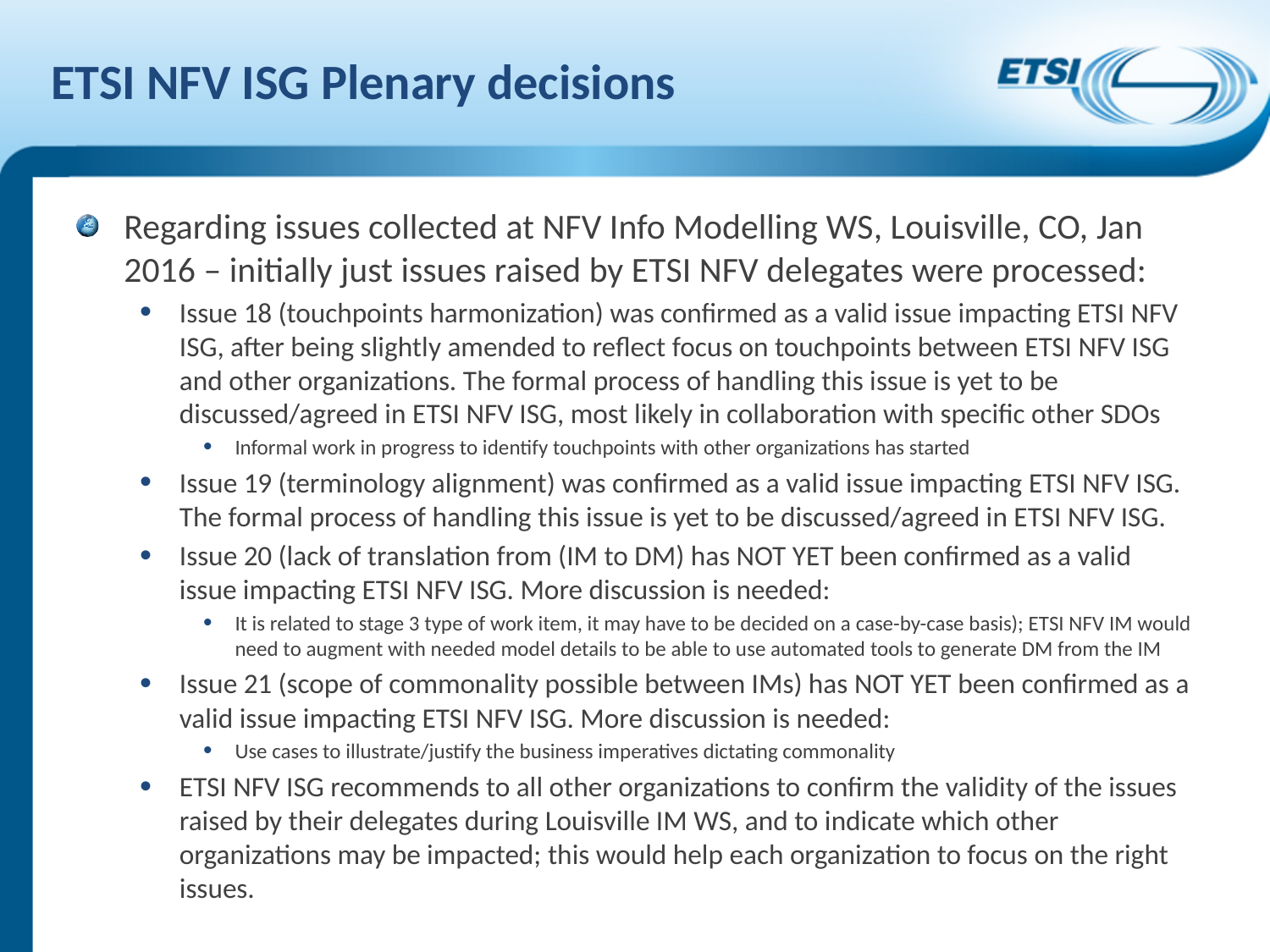

# ETSI NFV ISG Plenary decisions
Regarding issues collected at NFV Info Modelling WS, Louisville, CO, Jan 2016 – initially just issues raised by ETSI NFV delegates were processed:
Issue 18 (touchpoints harmonization) was confirmed as a valid issue impacting ETSI NFV ISG, after being slightly amended to reflect focus on touchpoints between ETSI NFV ISG and other organizations. The formal process of handling this issue is yet to be discussed/agreed in ETSI NFV ISG, most likely in collaboration with specific other SDOs
Informal work in progress to identify touchpoints with other organizations has started
Issue 19 (terminology alignment) was confirmed as a valid issue impacting ETSI NFV ISG. The formal process of handling this issue is yet to be discussed/agreed in ETSI NFV ISG.
Issue 20 (lack of translation from (IM to DM) has NOT YET been confirmed as a valid issue impacting ETSI NFV ISG. More discussion is needed:
It is related to stage 3 type of work item, it may have to be decided on a case-by-case basis); ETSI NFV IM would need to augment with needed model details to be able to use automated tools to generate DM from the IM
Issue 21 (scope of commonality possible between IMs) has NOT YET been confirmed as a valid issue impacting ETSI NFV ISG. More discussion is needed:
Use cases to illustrate/justify the business imperatives dictating commonality
ETSI NFV ISG recommends to all other organizations to confirm the validity of the issues raised by their delegates during Louisville IM WS, and to indicate which other organizations may be impacted; this would help each organization to focus on the right issues.